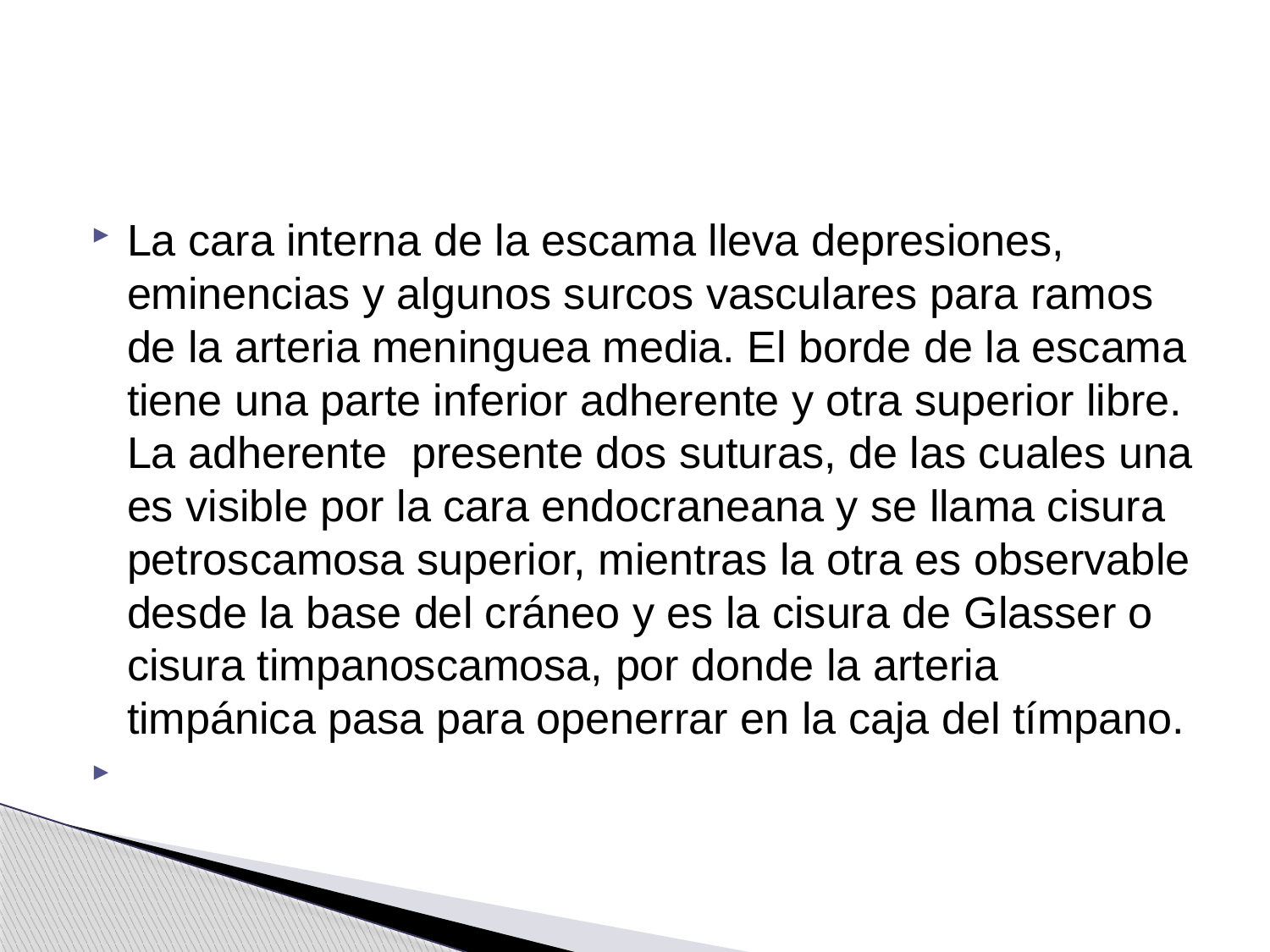

#
La cara interna de la escama lleva depresiones, eminencias y algunos surcos vasculares para ramos de la arteria meninguea media. El borde de la escama tiene una parte inferior adherente y otra superior libre. La adherente  presente dos suturas, de las cuales una es visible por la cara endocraneana y se llama cisura petroscamosa superior, mientras la otra es observable desde la base del cráneo y es la cisura de Glasser o cisura timpanoscamosa, por donde la arteria timpánica pasa para openerrar en la caja del tímpano.